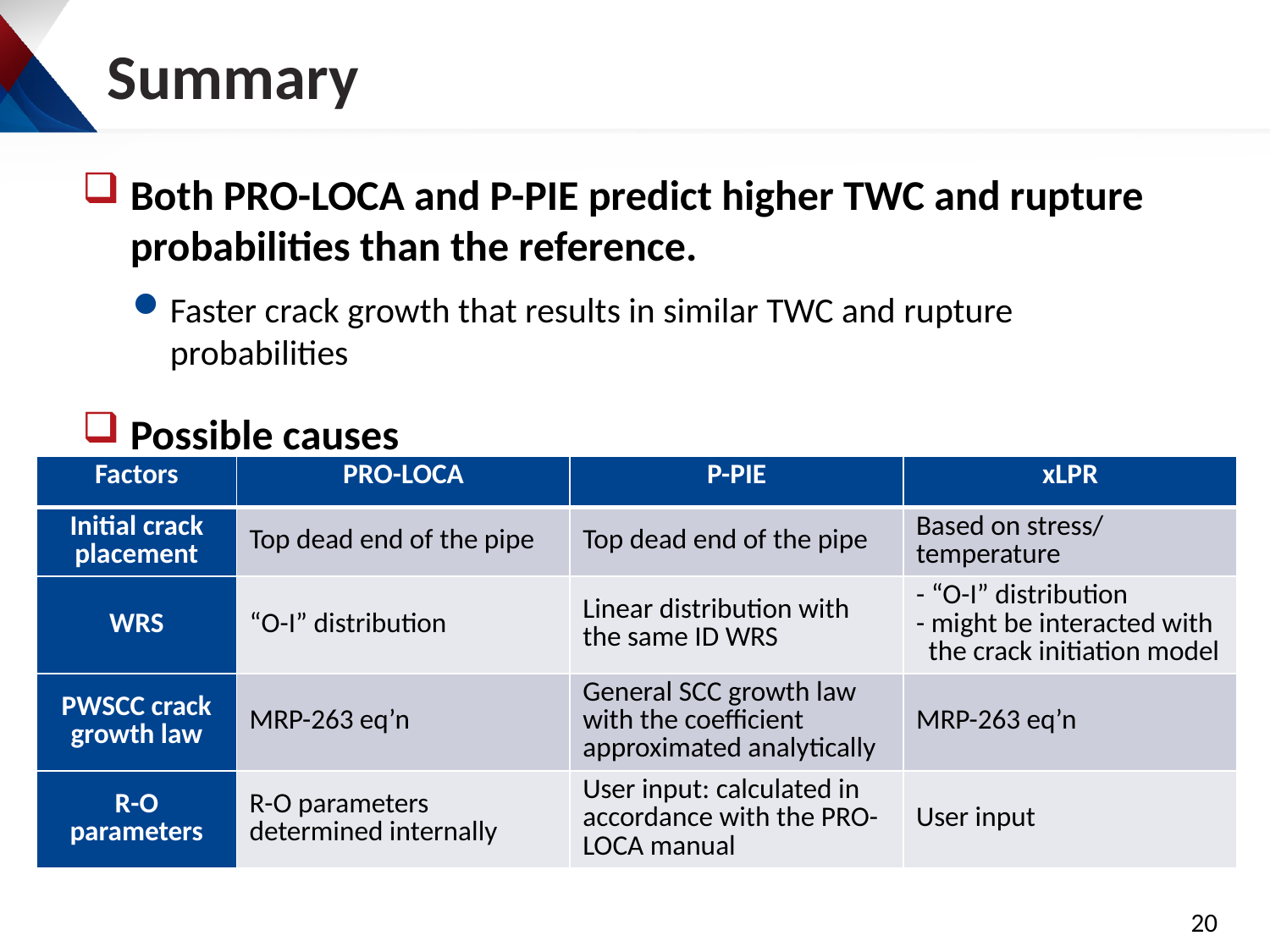

# Summary
Both PRO-LOCA and P-PIE predict higher TWC and rupture probabilities than the reference.
Faster crack growth that results in similar TWC and rupture probabilities
Possible causes

| Factors | PRO-LOCA | P-PIE | xLPR |
| --- | --- | --- | --- |
| Initial crack placement | Top dead end of the pipe | Top dead end of the pipe | Based on stress/temperature |
| WRS | “O-I” distribution | Linear distribution with the same ID WRS | - “O-I” distribution - might be interacted with the crack initiation model |
| PWSCC crack growth law | MRP-263 eq’n | General SCC growth law with the coefficient approximated analytically | MRP-263 eq’n |
| R-O parameters | R-O parameters determined internally | User input: calculated in accordance with the PRO-LOCA manual | User input |
20